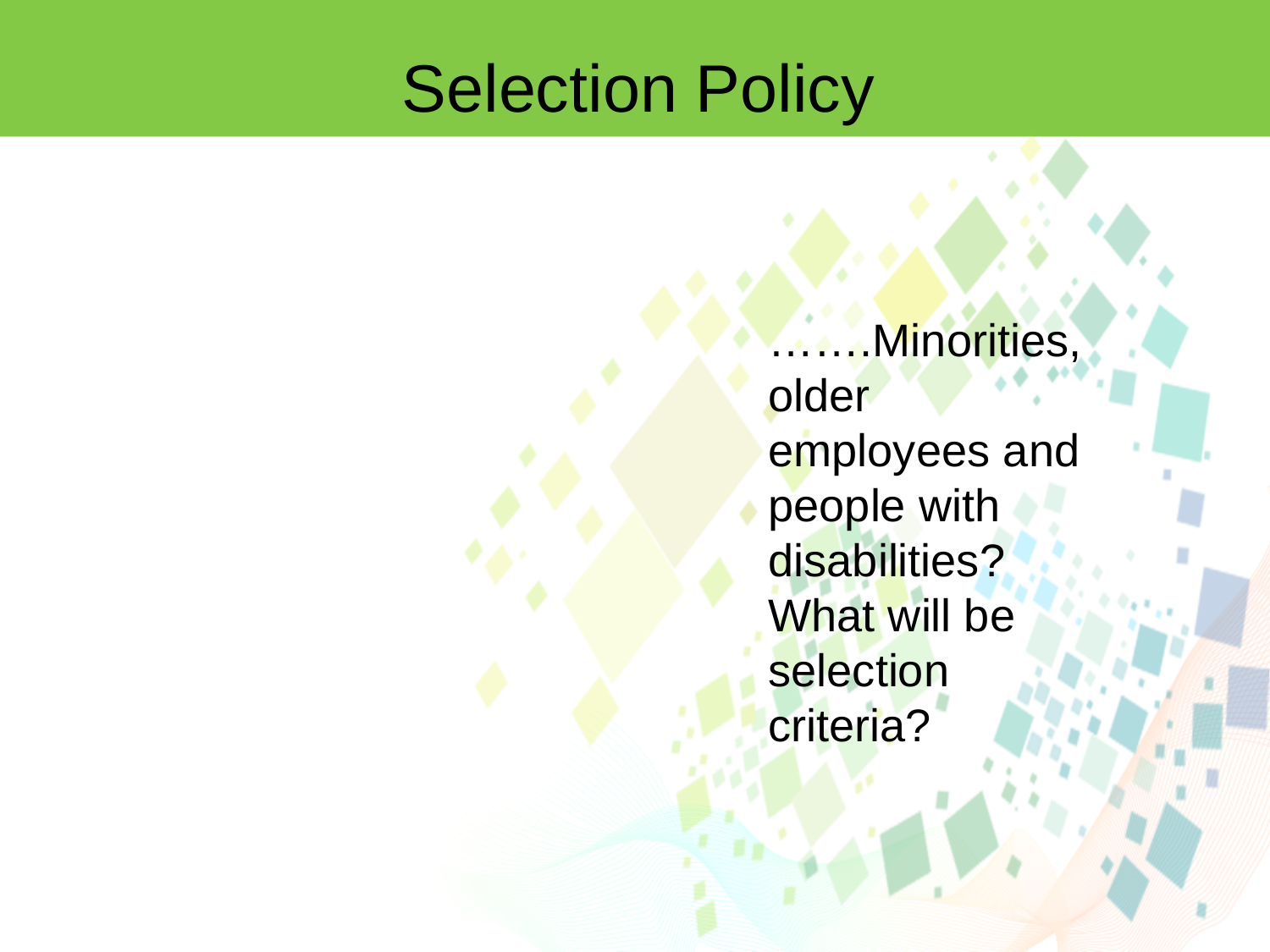

Selection Policy
…….Minorities, older employees and people with disabilities? What will be selection criteria?